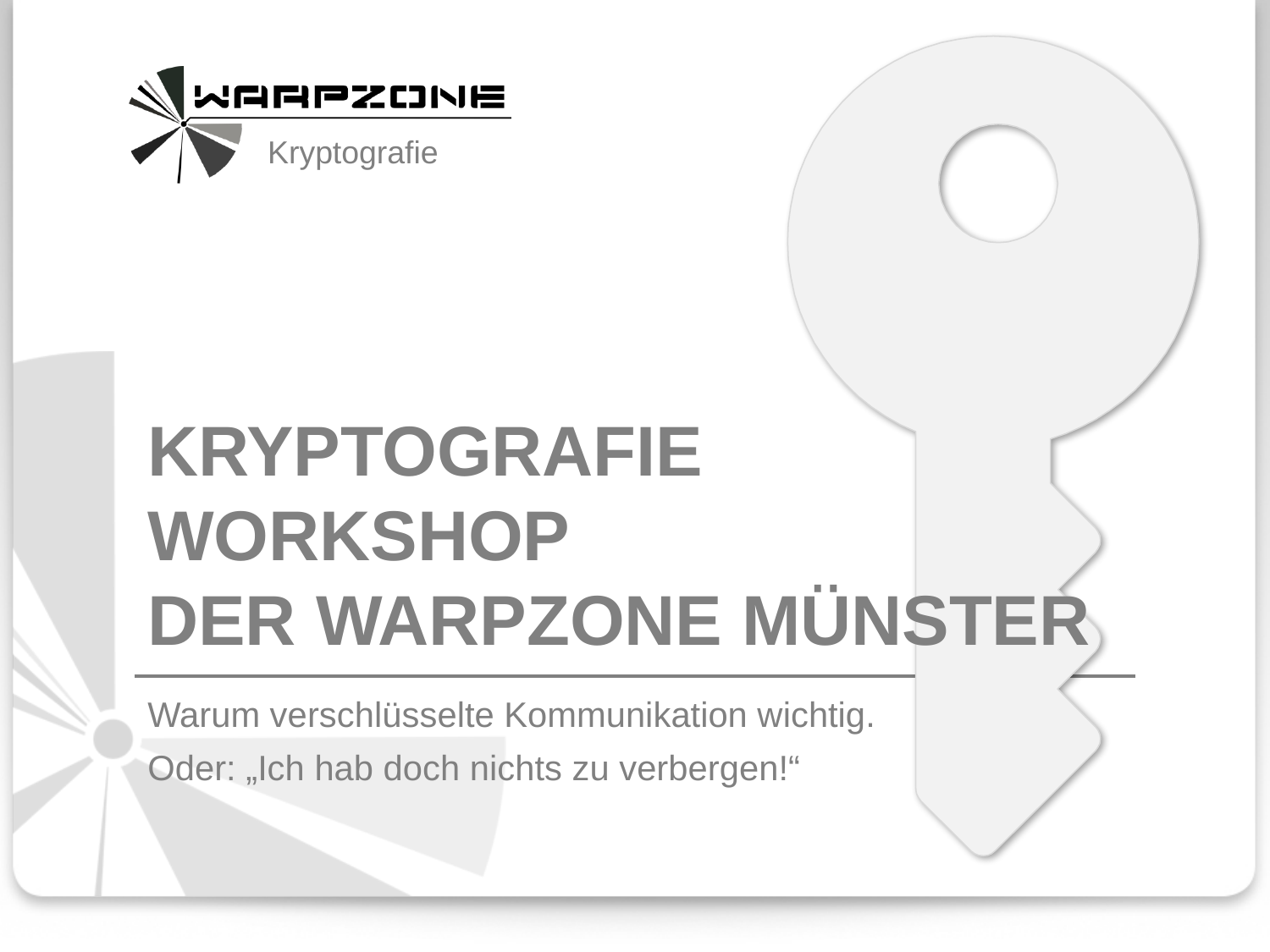

Kryptografie
# KRYPTOGRAFIE WORKSHOP DER WARPZONE MÜNSTER
Warum verschlüsselte Kommunikation wichtig.
Oder: „Ich hab doch nichts zu verbergen!“